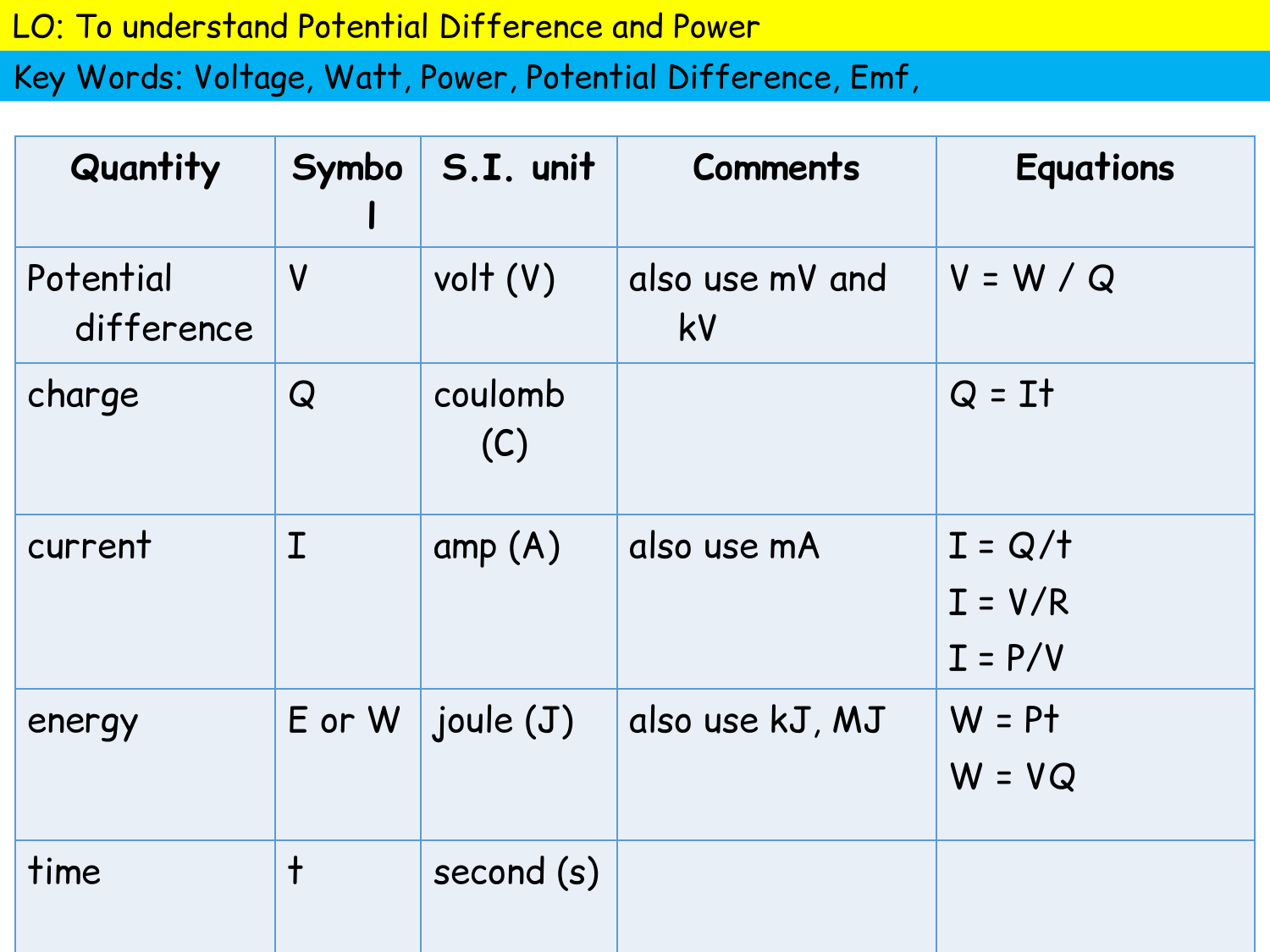

| Quantity | Symbol | S.I. unit | Comments | Equations |
| --- | --- | --- | --- | --- |
| Potential difference | V | volt (V) | also use mV and kV | V = W / Q |
| charge | Q | coulomb (C) |  | Q = It |
| current | I | amp (A) | also use mA | I = Q/t I = V/R I = P/V |
| energy | E or W | joule (J) | also use kJ, MJ | W = Pt W = VQ |
| time | t | second (s) |  |  |